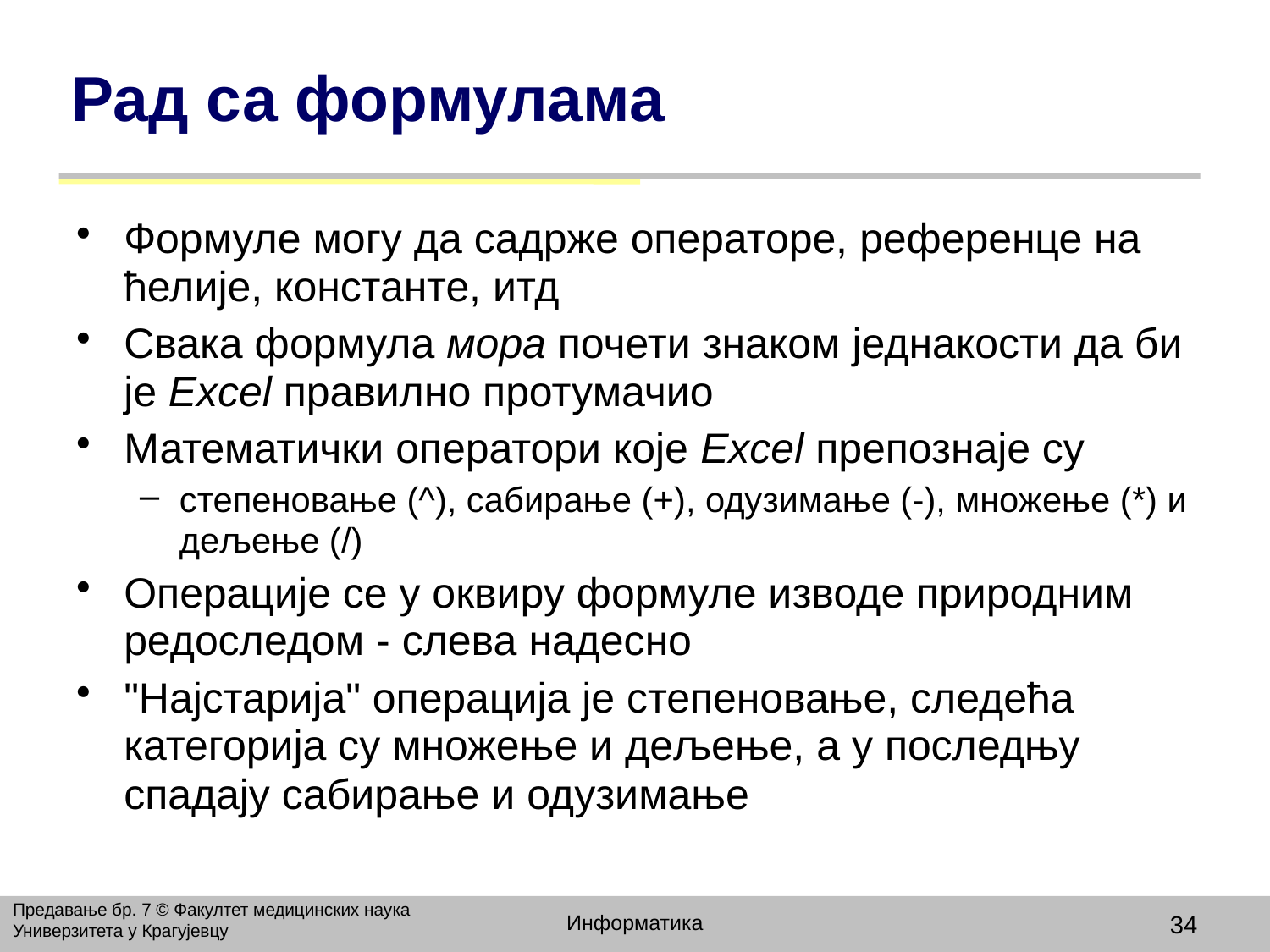

# Рад са формулама
Формуле могу да садрже операторе, референце на ћелије, константе, итд
Свака формула мора почети знаком једнакости да би је Excel правилно протумачио
Математички оператори које Excel препознаје су
степеновање (^), сабирање (+), одузимање (-), множење (*) и дељење (/)
Операције се у оквиру формуле изводе природним редоследом - слева надесно
"Најстарија" операција је степеновање, следећа категорија су множење и дељење, а у последњу спадају сабирање и одузимање
Предавање бр. 7 © Факултет медицинских наука Универзитета у Крагујевцу
Информатика
34